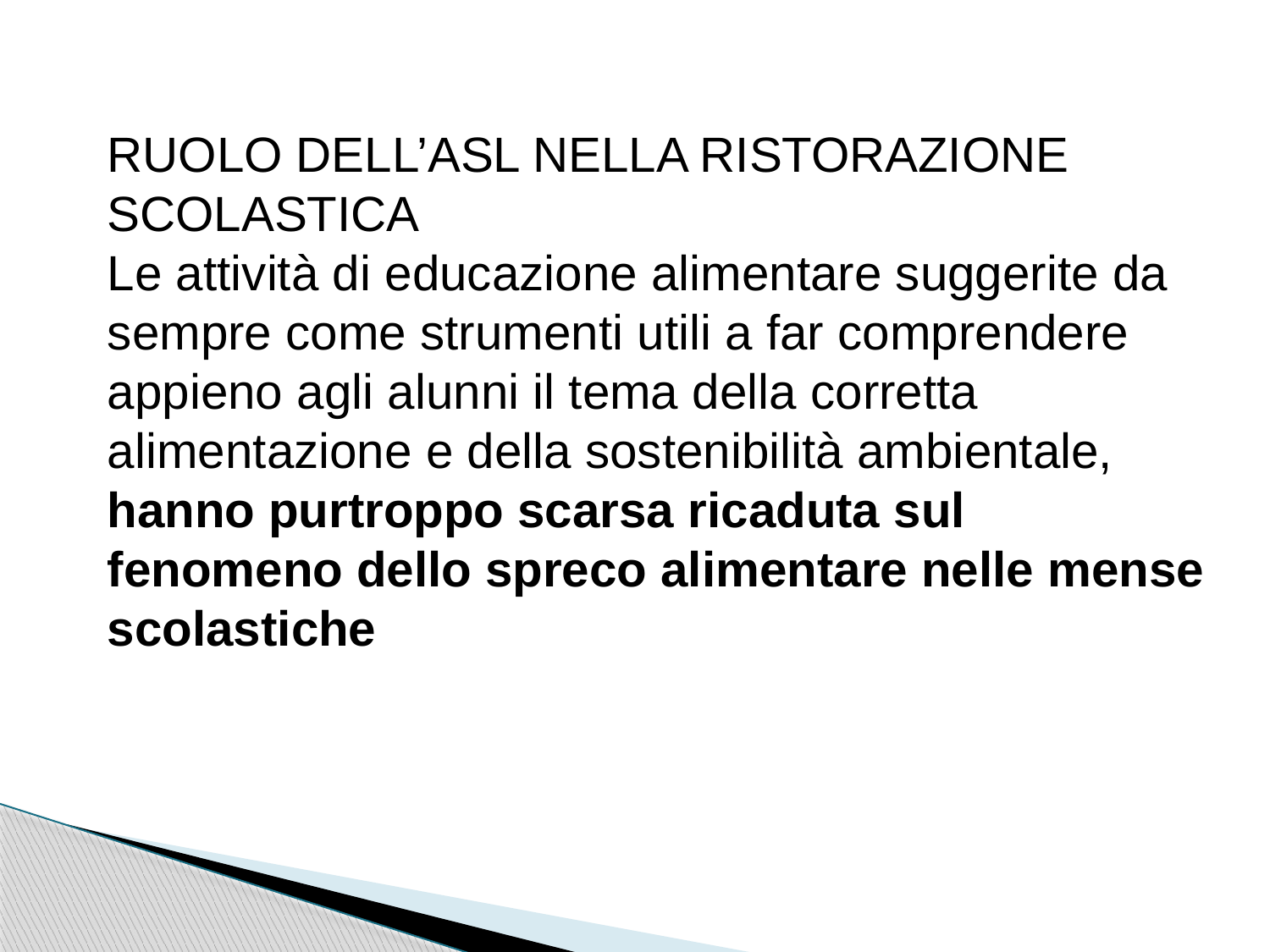

RUOLO DELL’ASL NELLA RISTORAZIONE SCOLASTICA
Le attività di educazione alimentare suggerite da sempre come strumenti utili a far comprendere appieno agli alunni il tema della corretta alimentazione e della sostenibilità ambientale, hanno purtroppo scarsa ricaduta sul fenomeno dello spreco alimentare nelle mense scolastiche